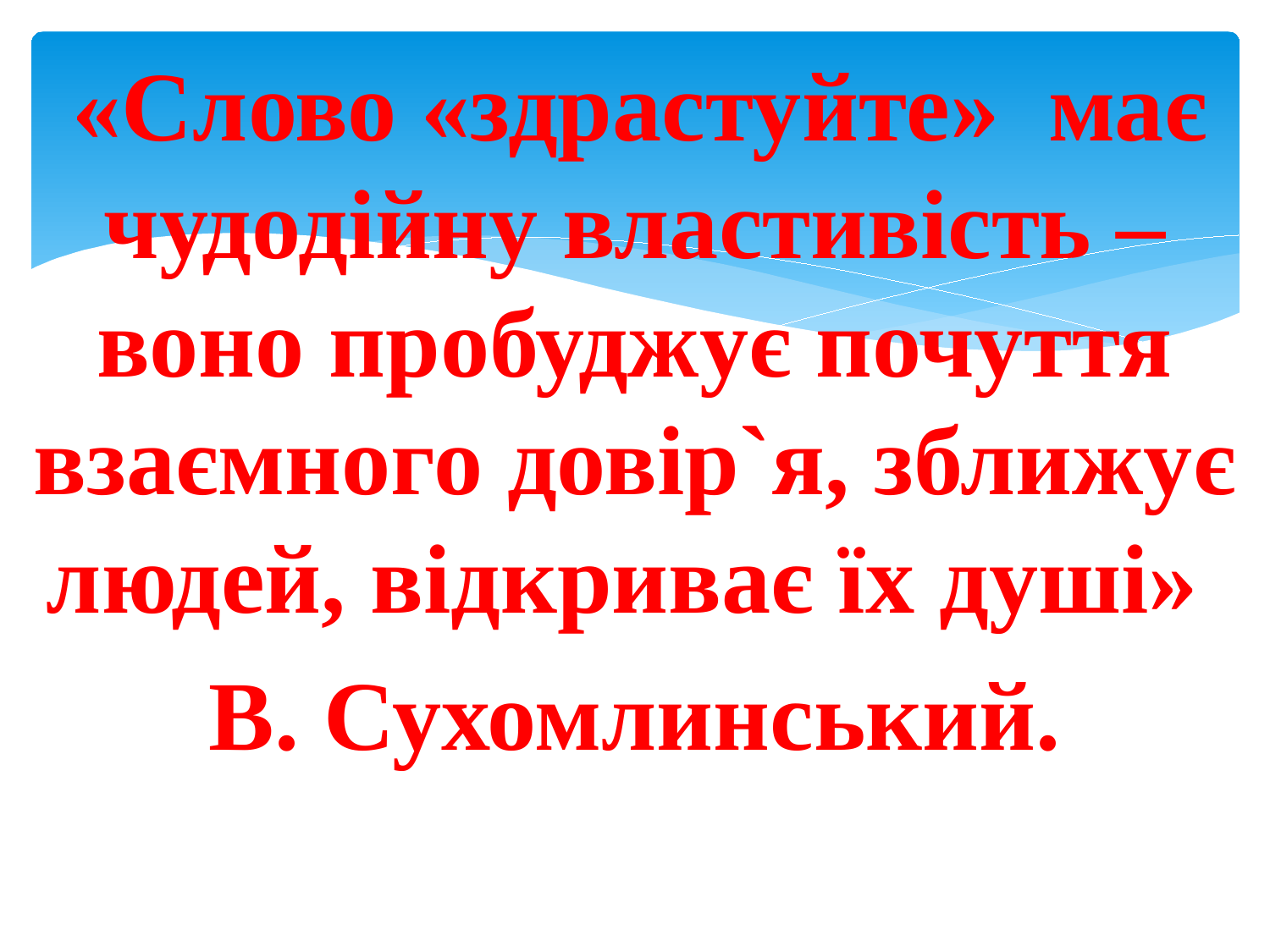

#
 «Слово «здрастуйте»  має чудодійну властивість – воно пробуджує почуття взаємного довір`я, зближує людей, відкриває їх душі»
В. Сухомлинський.